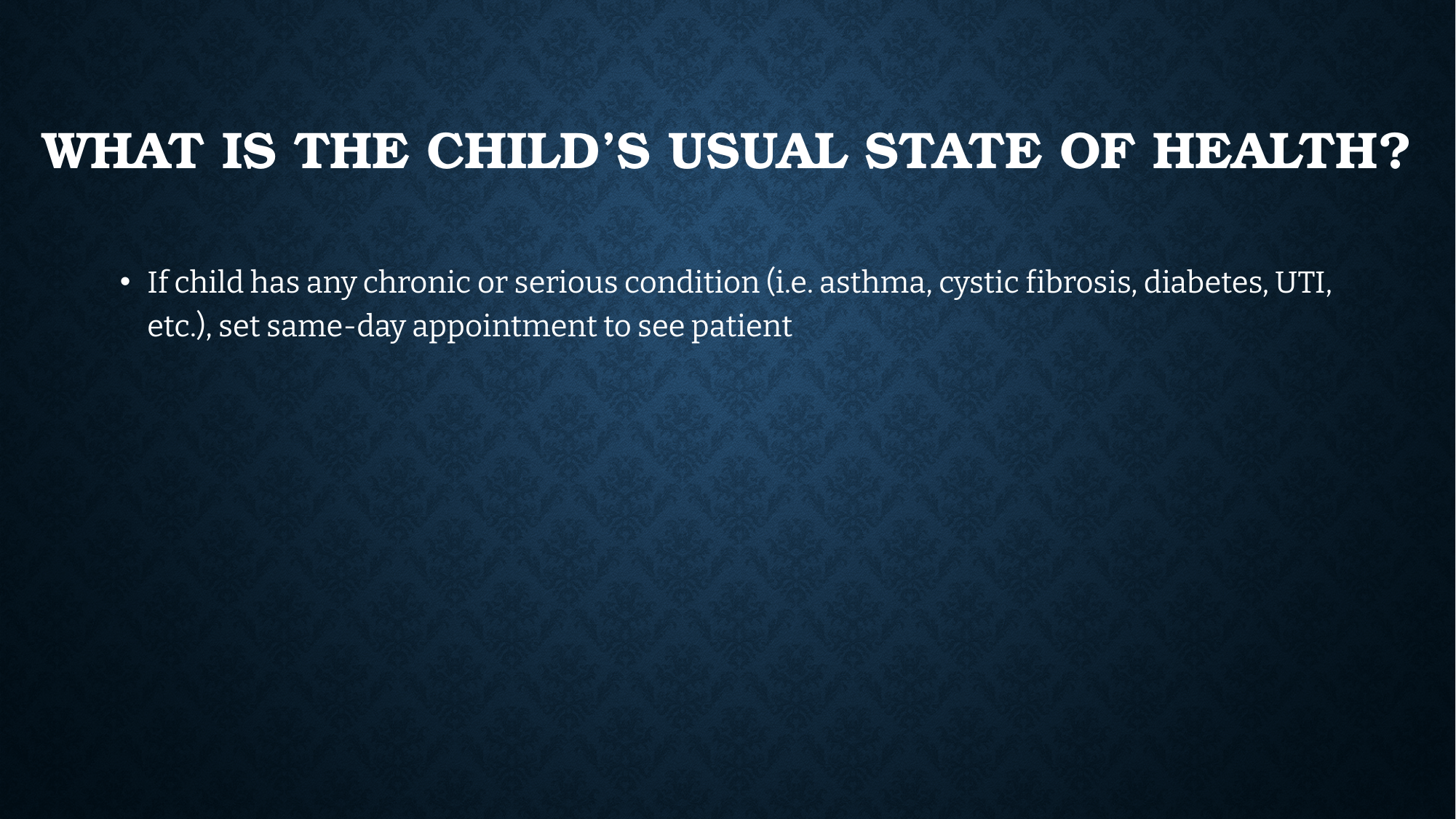

# What is the child’s usual state of health?
If child has any chronic or serious condition (i.e. asthma, cystic fibrosis, diabetes, UTI, etc.), set same-day appointment to see patient